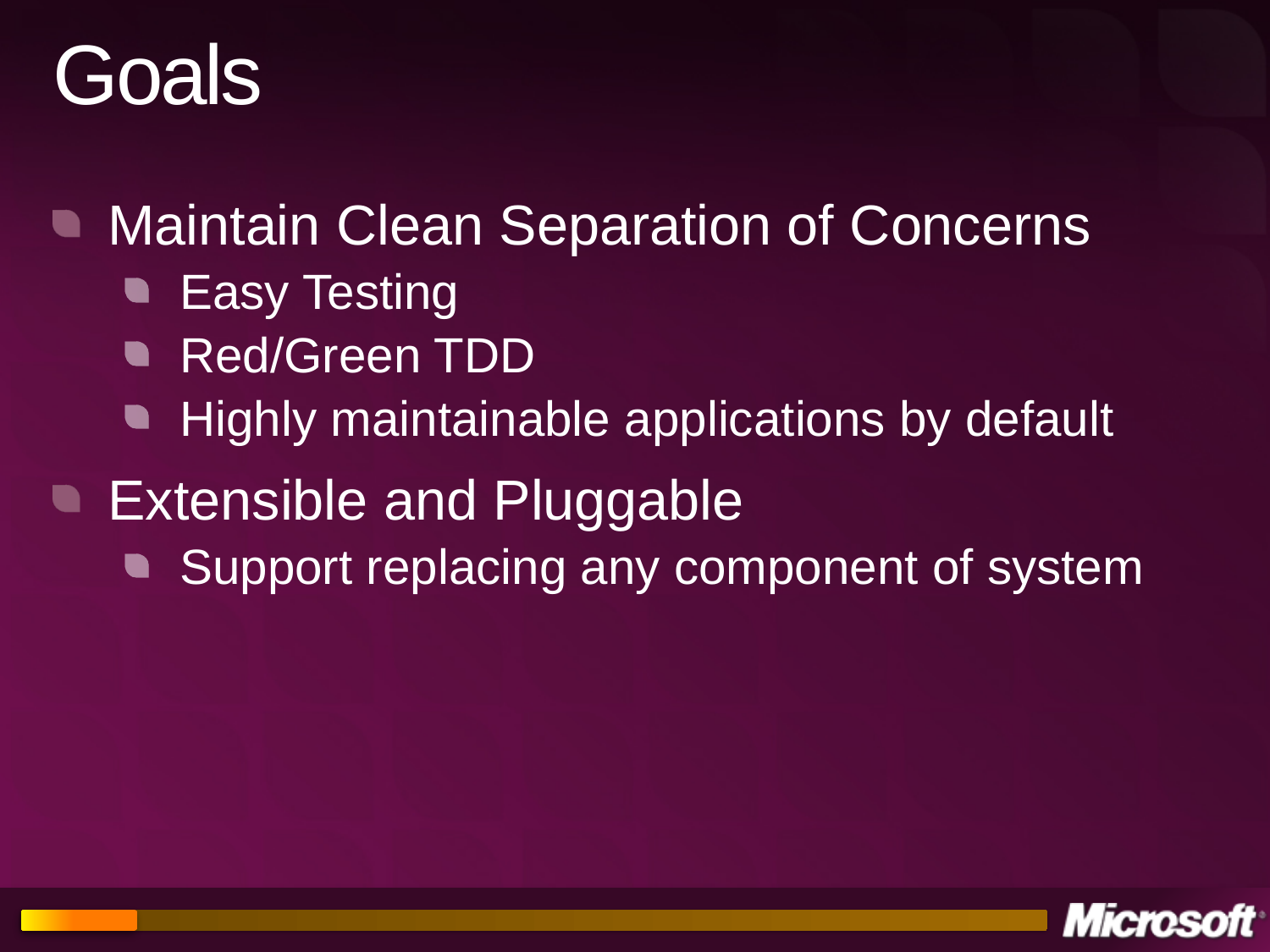

# Goals
Maintain Clean Separation of Concerns
Easy Testing
Red/Green TDD
Highly maintainable applications by default

Extensible and Pluggable
Support replacing any component of system